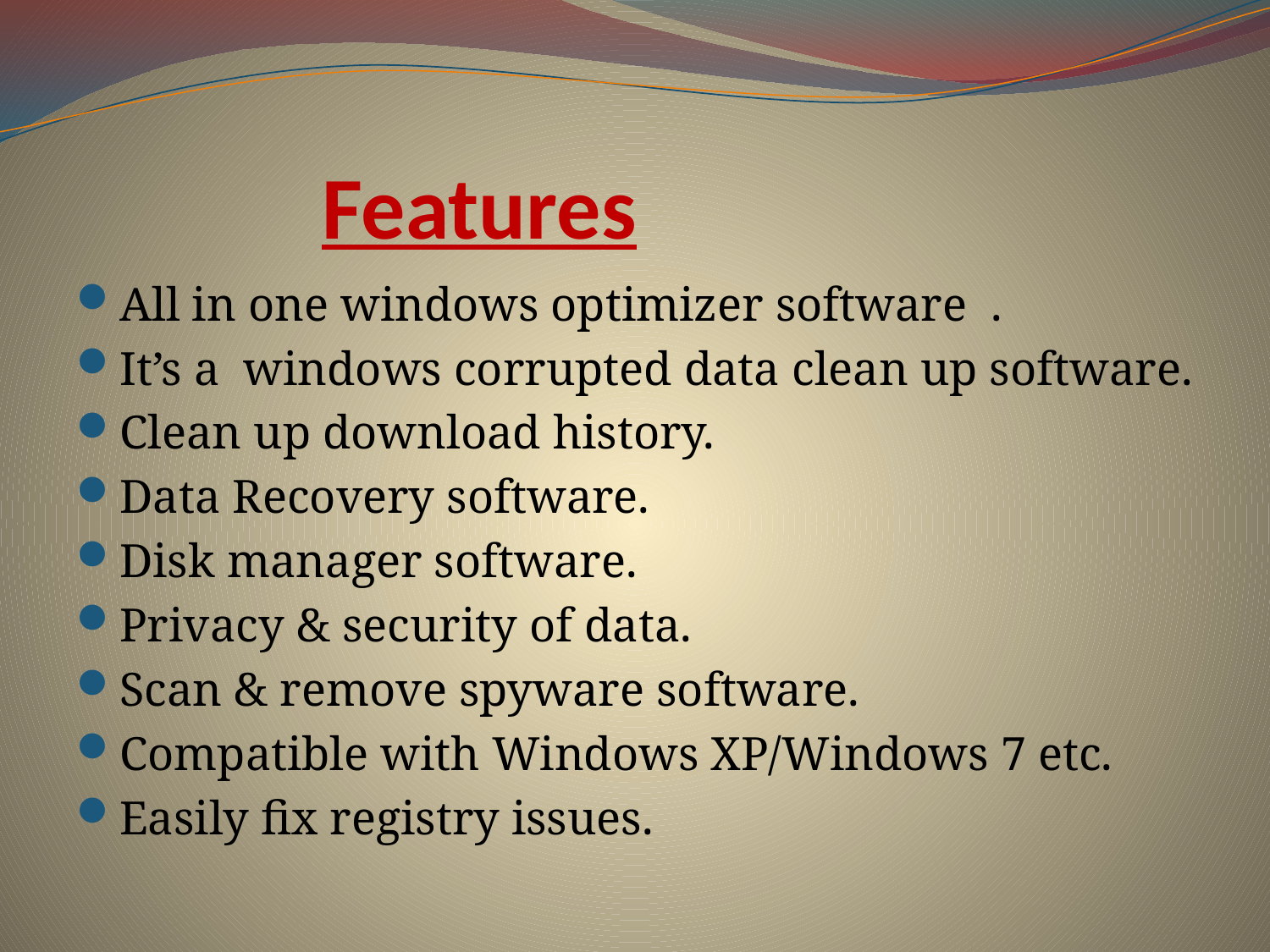

# Features
All in one windows optimizer software  .
It’s a  windows corrupted data clean up software.
Clean up download history.
Data Recovery software.
Disk manager software.
Privacy & security of data.
Scan & remove spyware software.
Compatible with Windows XP/Windows 7 etc.
Easily fix registry issues.